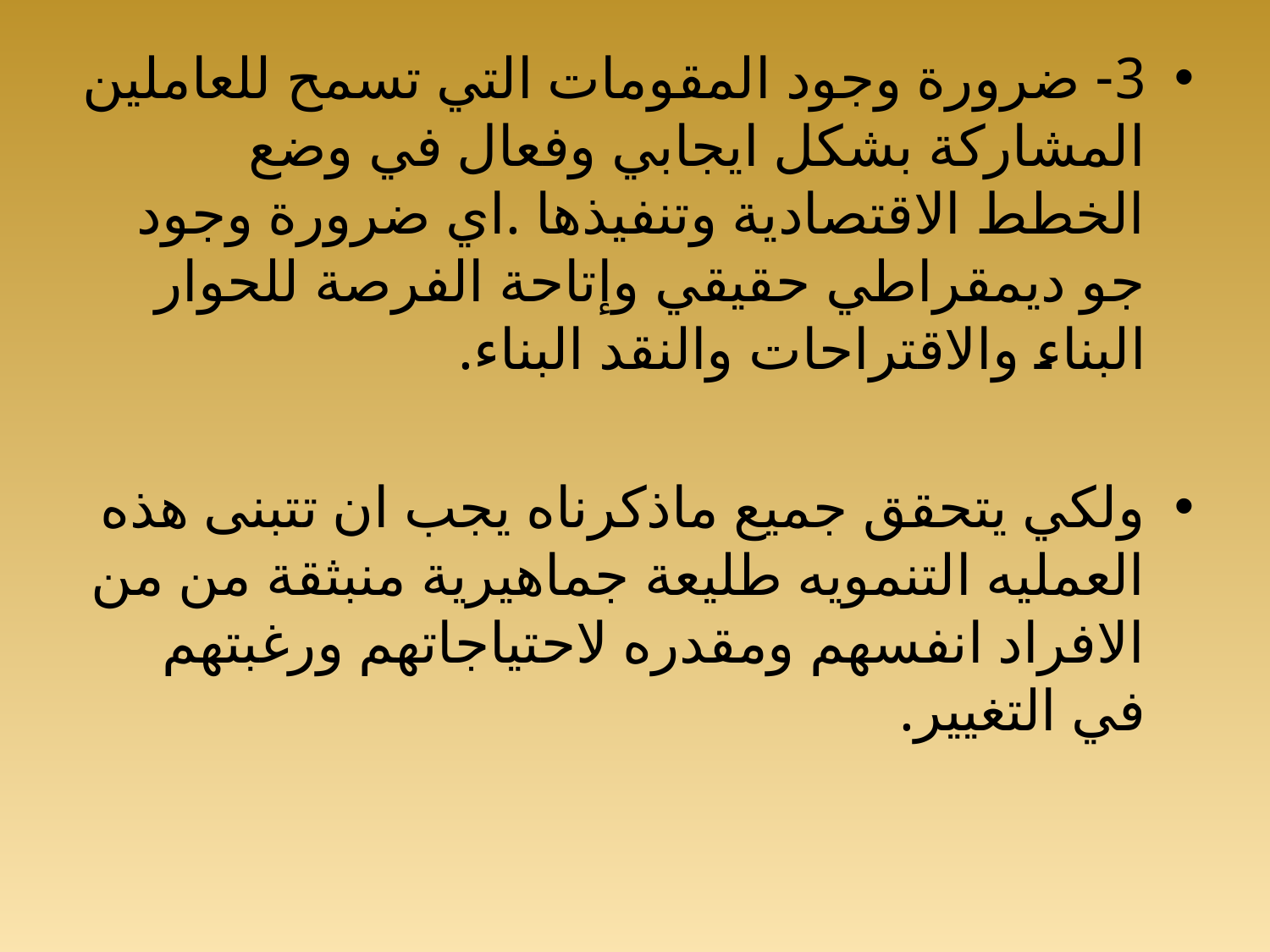

3- ضرورة وجود المقومات التي تسمح للعاملين المشاركة بشكل ايجابي وفعال في وضع الخطط الاقتصادية وتنفيذها .اي ضرورة وجود جو ديمقراطي حقيقي وإتاحة الفرصة للحوار البناء والاقتراحات والنقد البناء.

ولكي يتحقق جميع ماذكرناه يجب ان تتبنى هذه العمليه التنمويه طليعة جماهيرية منبثقة من من الافراد انفسهم ومقدره لاحتياجاتهم ورغبتهم في التغيير.